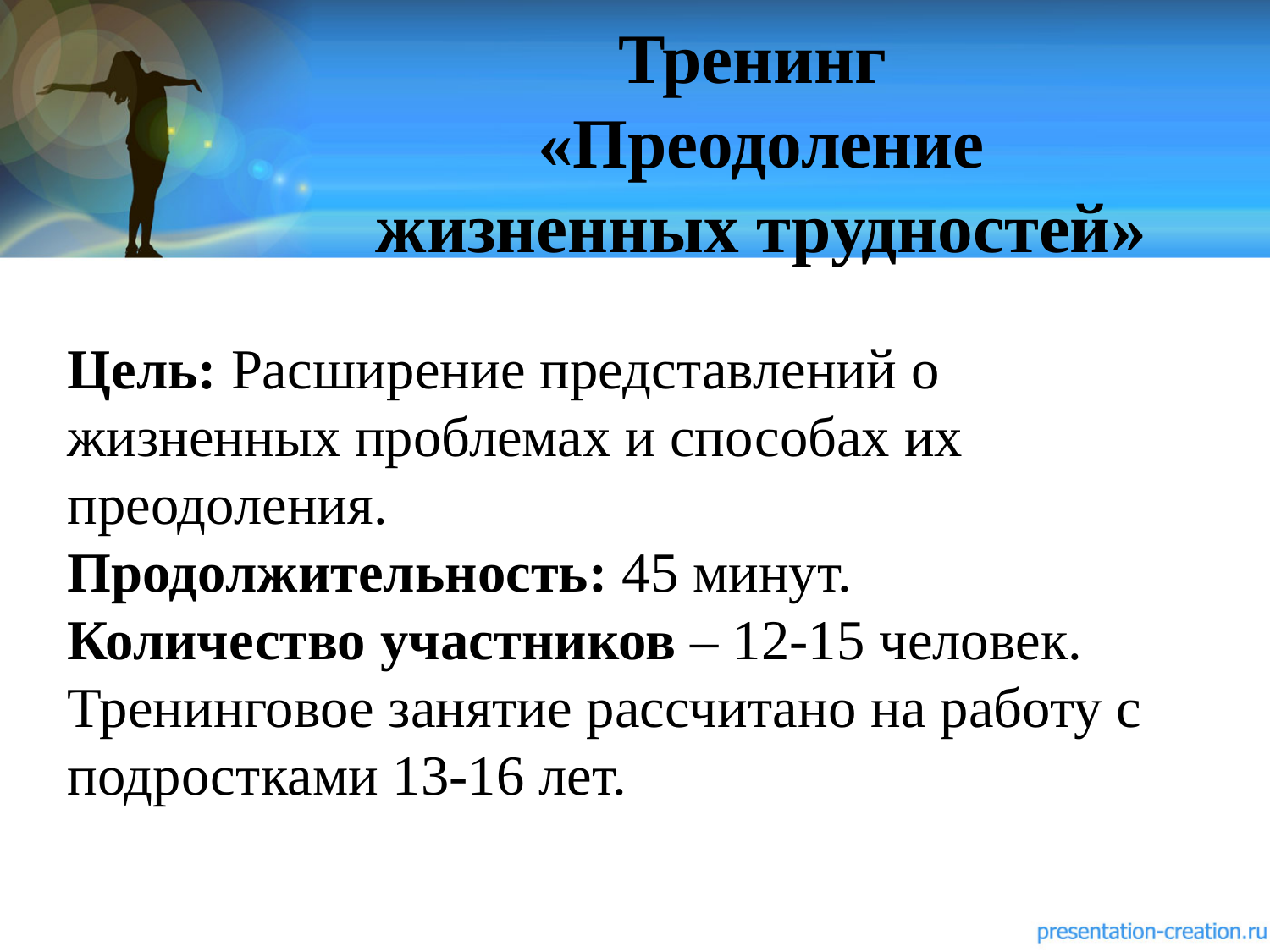

Тренинг
«Преодоление жизненных трудностей»
Цель: Расширение представлений о жизненных проблемах и способах их преодоления.
Продолжительность: 45 минут.
Количество участников – 12-15 человек.
Тренинговое занятие рассчитано на работу с подростками 13-16 лет.